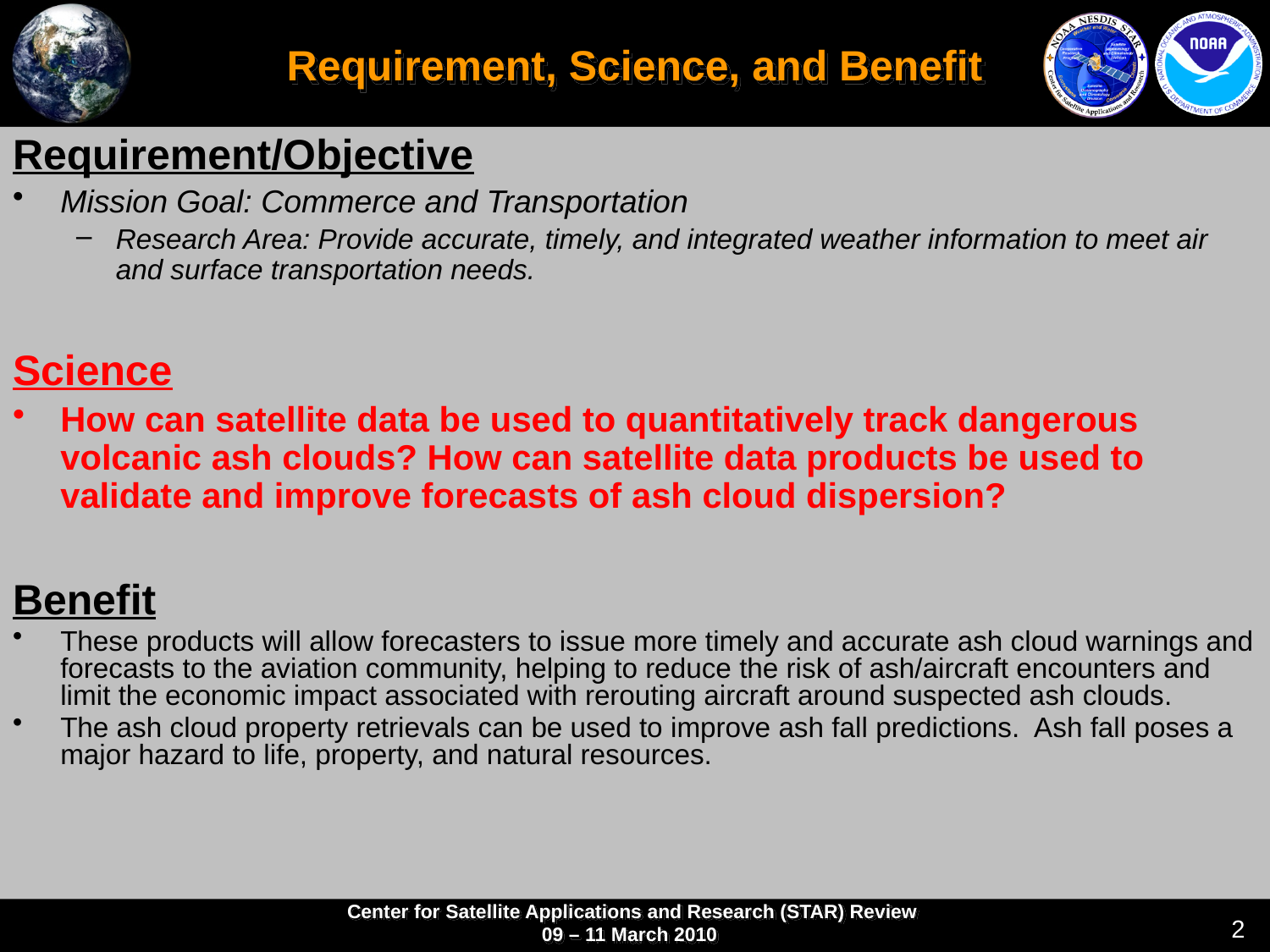

# Requirement, Science, and Benefit
Requirement/Objective
Mission Goal: Commerce and Transportation
Research Area: Provide accurate, timely, and integrated weather information to meet air and surface transportation needs.

Science
How can satellite data be used to quantitatively track dangerous volcanic ash clouds? How can satellite data products be used to validate and improve forecasts of ash cloud dispersion?

Benefit
These products will allow forecasters to issue more timely and accurate ash cloud warnings and forecasts to the aviation community, helping to reduce the risk of ash/aircraft encounters and limit the economic impact associated with rerouting aircraft around suspected ash clouds.
The ash cloud property retrievals can be used to improve ash fall predictions.  Ash fall poses a major hazard to life, property, and natural resources.
2